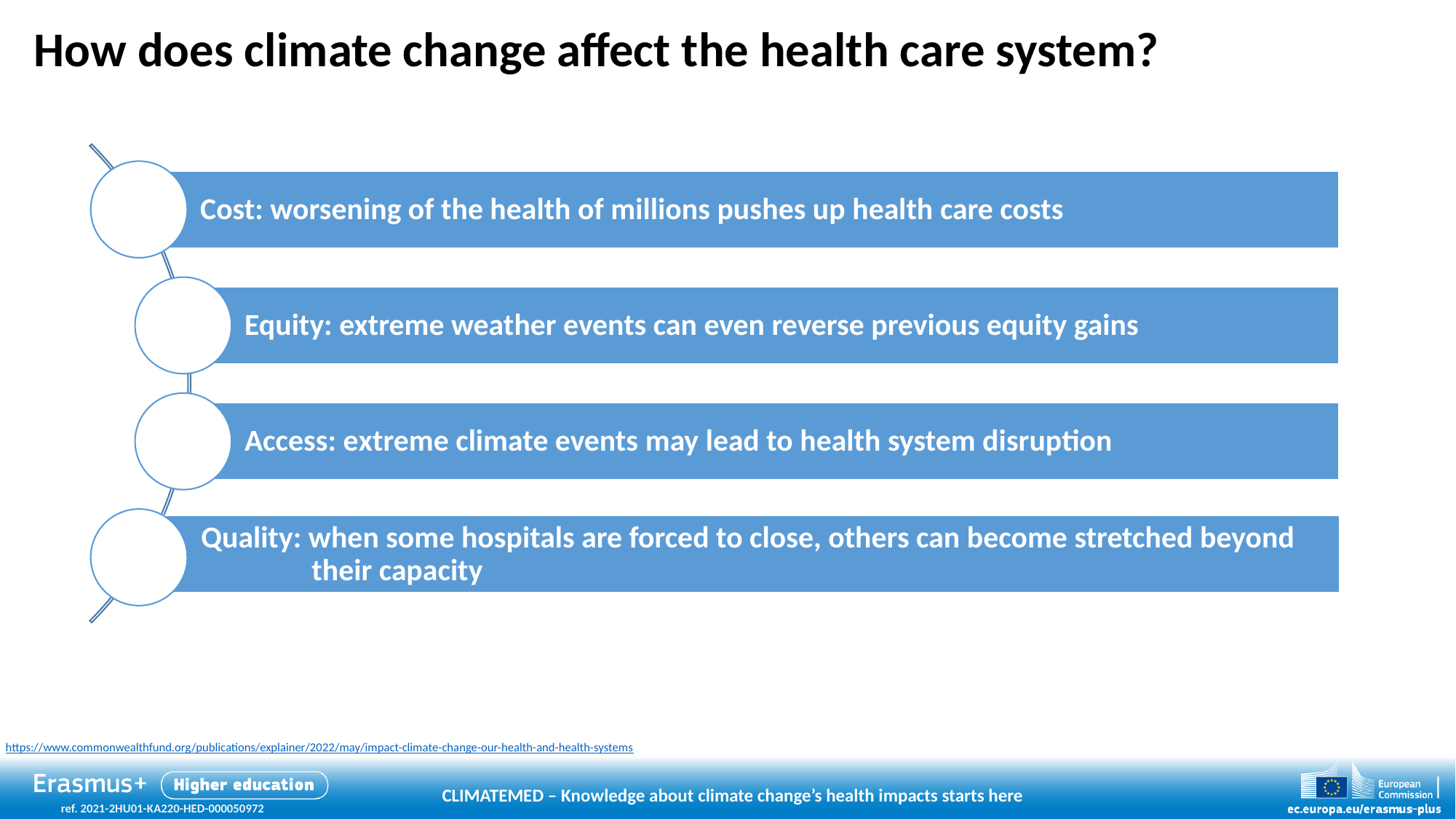

# How does climate change affect the health care system?
Cost: worsening of the health of millions pushes up health care costs
Equity: extreme weather events can even reverse previous equity gains
Access: extreme climate events may lead to health system disruption
Quality: when some hospitals are forced to close, others can become stretched beyond
                their capacity
https://www.commonwealthfund.org/publications/explainer/2022/may/impact-climate-change-our-health-and-health-systems